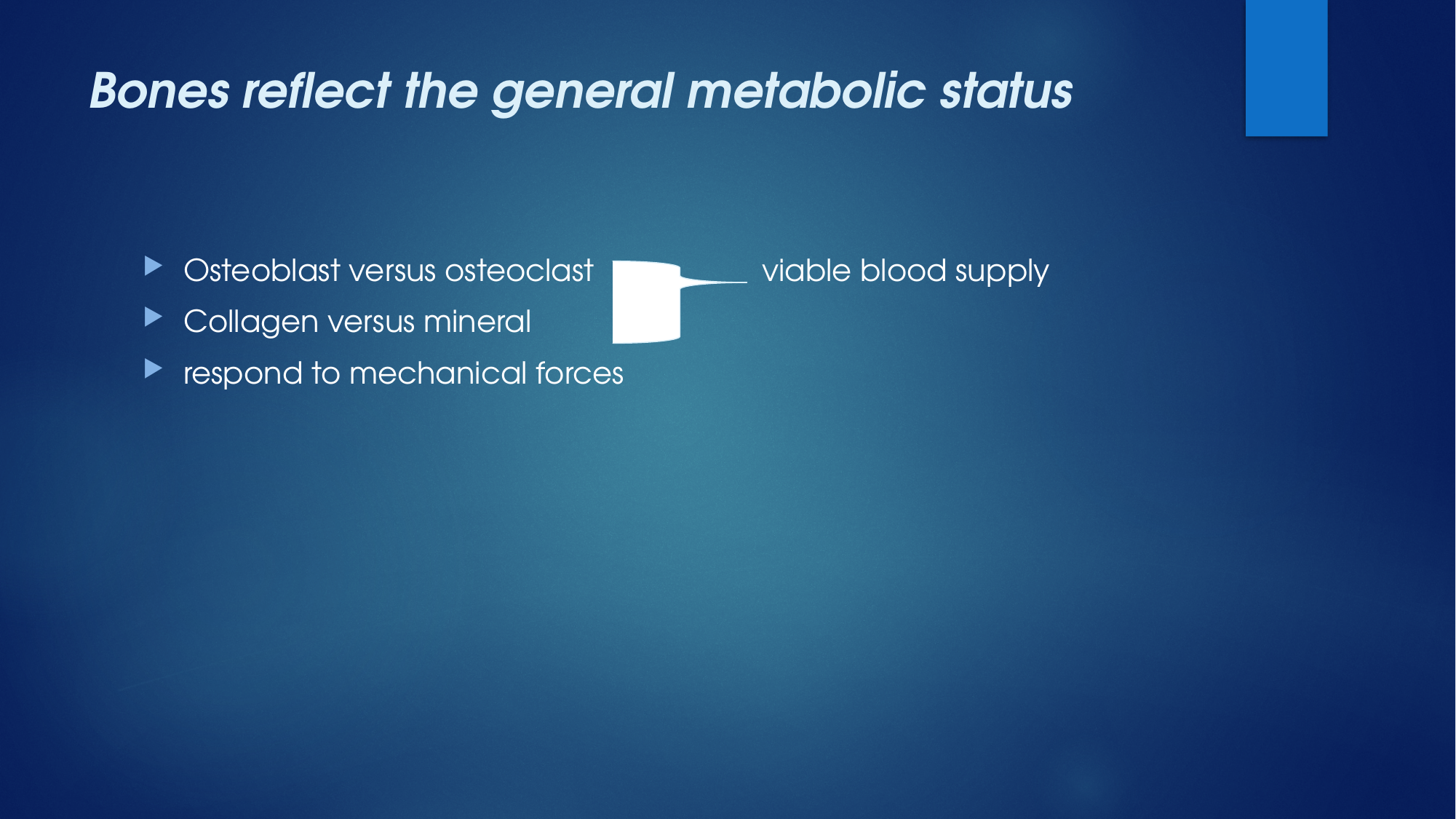

# Bones reflect the general metabolic status
Osteoblast versus osteoclast                    viable blood supply
Collagen versus mineral
respond to mechanical forces